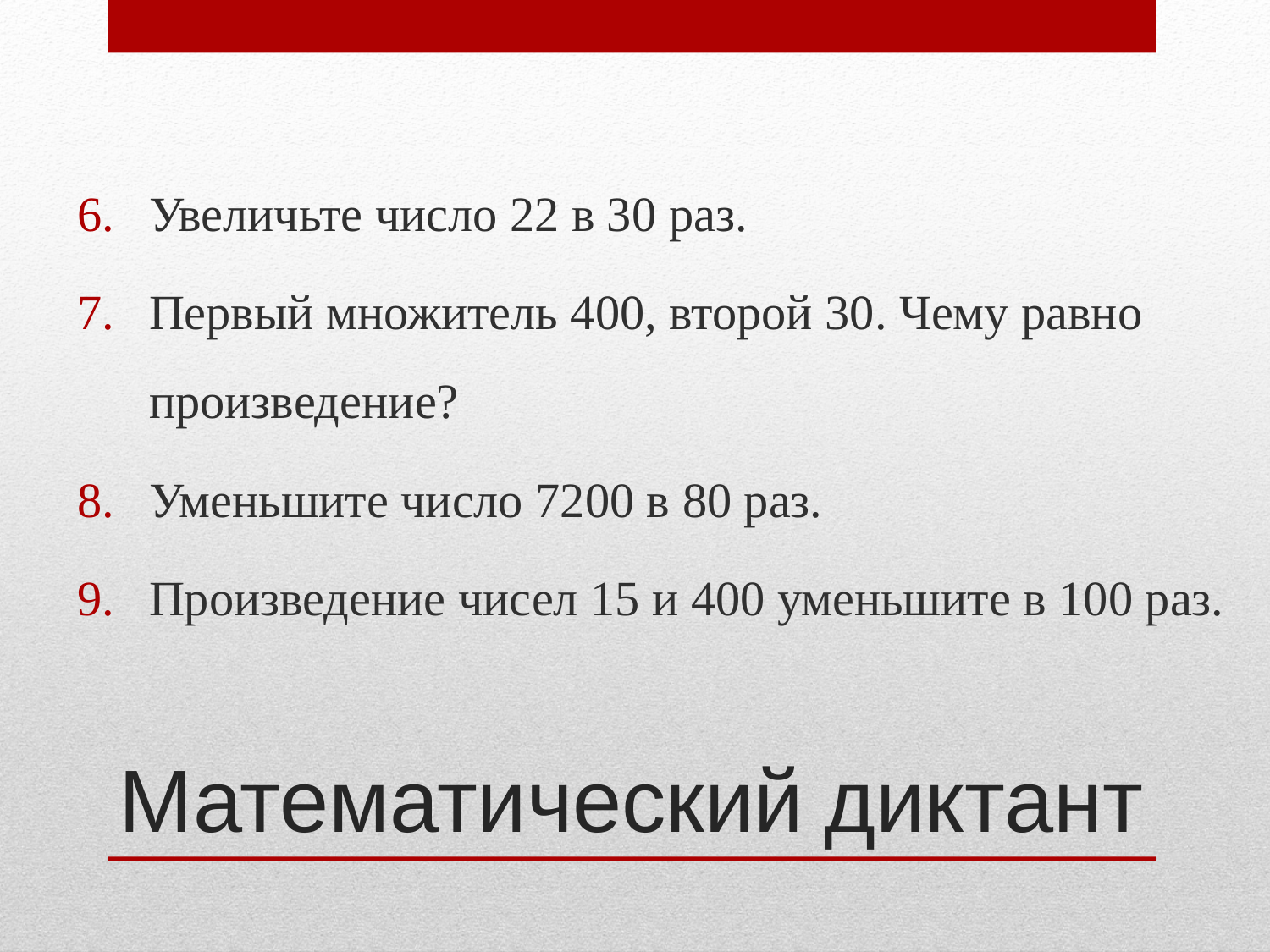

Увеличьте число 22 в 30 раз.
Первый множитель 400, второй 30. Чему равно произведение?
Уменьшите число 7200 в 80 раз.
Произведение чисел 15 и 400 уменьшите в 100 раз.

# Математический диктант